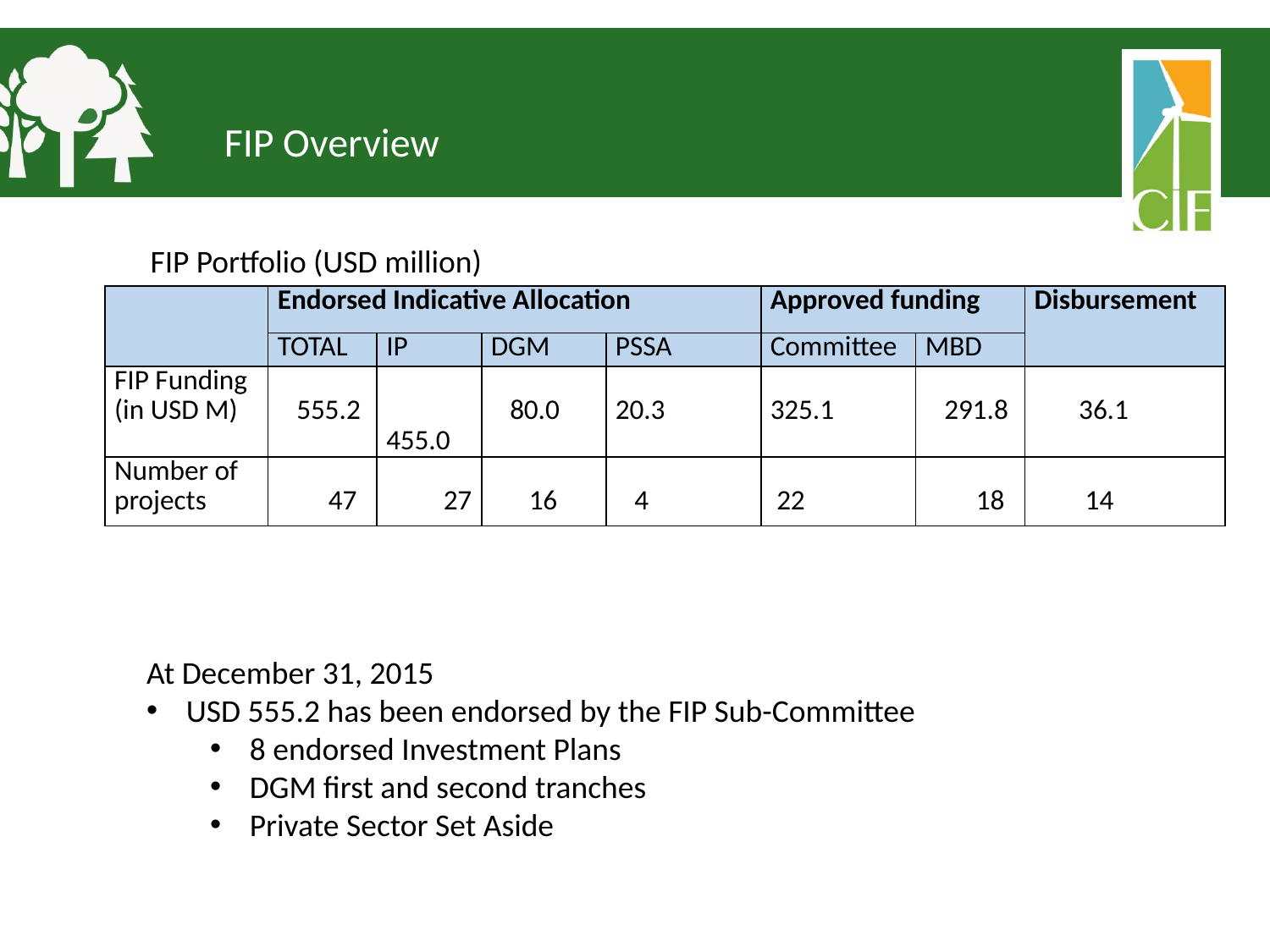

# FIP Overview
FIP Portfolio (USD million)
|  | Endorsed Indicative Allocation |  |  |  | Approved funding |  | Disbursement |
| --- | --- | --- | --- | --- | --- | --- | --- |
|  | TOTAL | IP | DGM | PSSA | Committee | MBD |  |
| FIP Funding (in USD M) | 555.2 | 455.0 | 80.0 | 20.3 | 325.1 | 291.8 | 36.1 |
| Number of projects | 47 | 27 | 16 | 4 | 22 | 18 | 14 |
At December 31, 2015
USD 555.2 has been endorsed by the FIP Sub-Committee
8 endorsed Investment Plans
DGM first and second tranches
Private Sector Set Aside